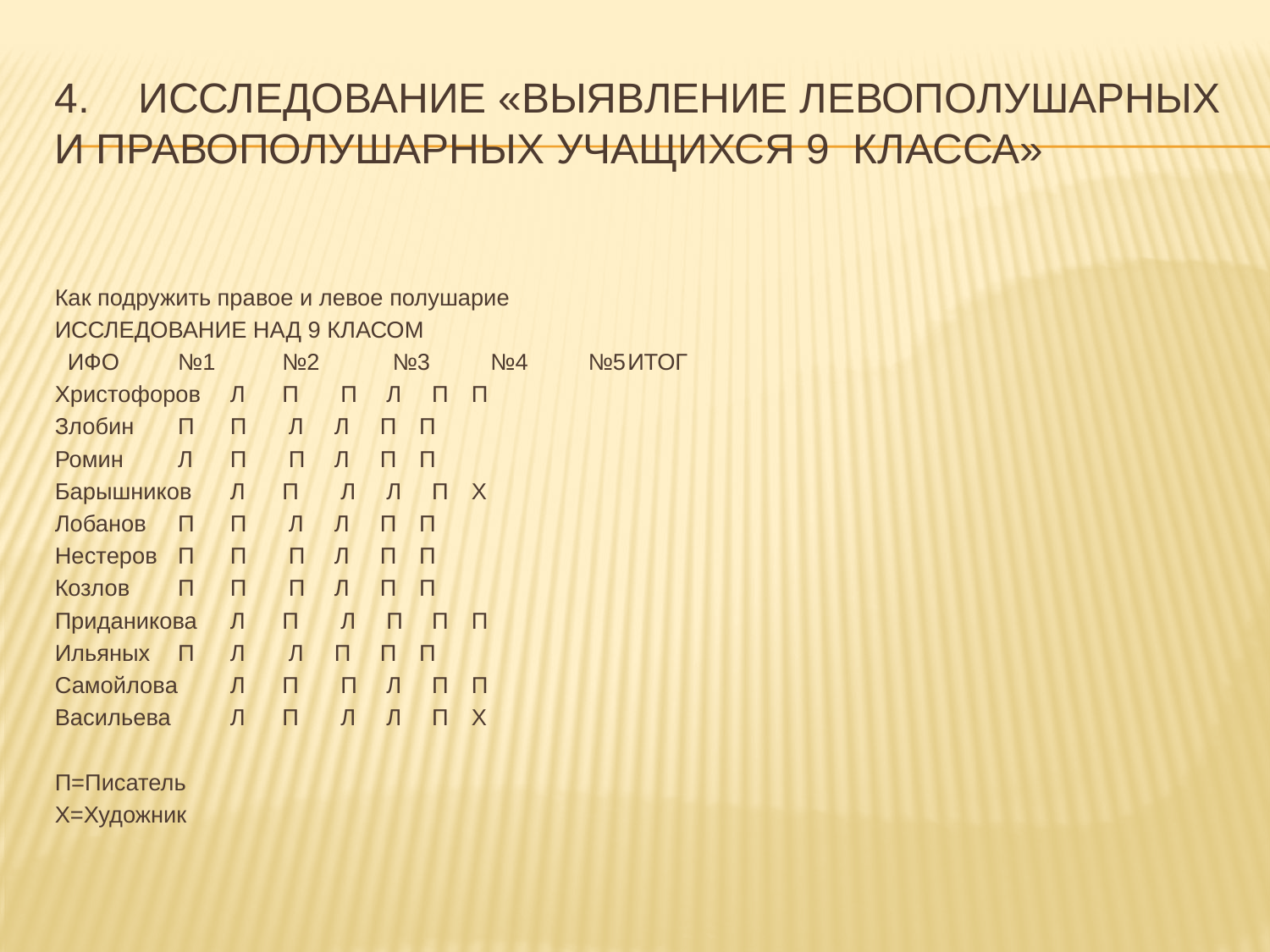

# 4.	Исследование «Выявление левополушарных и правополушарных учащихся 9  класса»
Как подружить правое и левое полушарие
ИССЛЕДОВАНИЕ НАД 9 КЛАСОМ
  ИФО	   №1	   №2	    №3	   №4	  №5	ИТОГ
Христофоров	   Л	   П	    П	   Л	  П	П
Злобин	   П	   П	    Л	   Л	  П	П
Ромин	   Л	   П	    П	   Л	  П	П
Барышников	   Л	   П	    Л	   Л	  П	Х
Лобанов	   П	   П	    Л	   Л	  П	П
Нестеров	   П	   П	    П	   Л	  П	П
Козлов	   П	   П	    П	   Л	  П	П
Приданикова	   Л	   П	    Л	   П	  П	П
Ильяных	   П	   Л	    Л	   П	  П	П
Самойлова	   Л 	   П	    П	   Л	  П	П
Васильева	   Л	   П	    Л	   Л	  П	Х

П=Писатель
Х=Художник